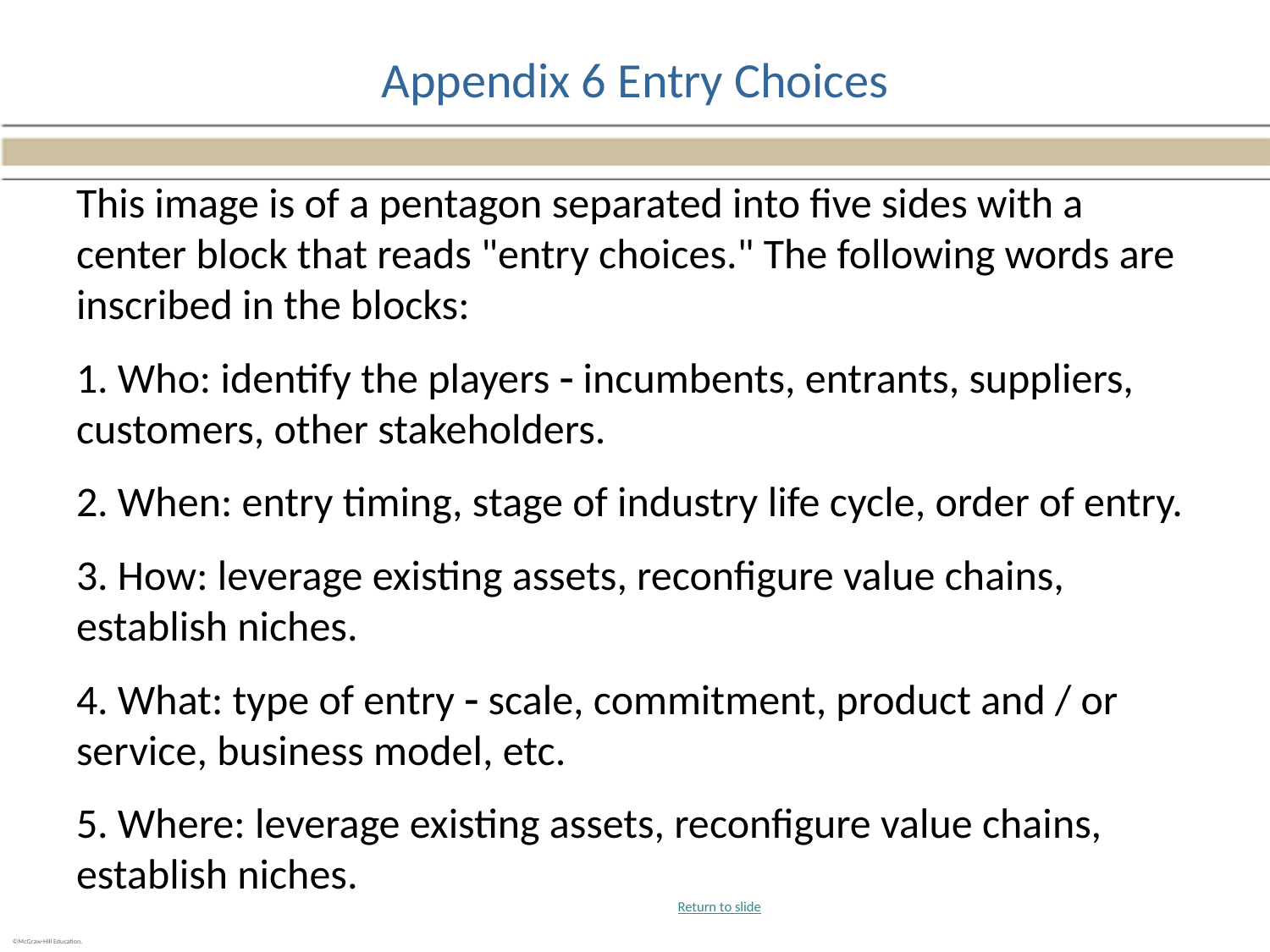

# Appendix 6 Entry Choices
This image is of a pentagon separated into five sides with a center block that reads "entry choices." The following words are inscribed in the blocks:
1. Who: identify the players − incumbents, entrants, suppliers, customers, other stakeholders.
2. When: entry timing, stage of industry life cycle, order of entry.
3. How: leverage existing assets, reconfigure value chains, establish niches.
4. What: type of entry − scale, commitment, product and / or service, business model, etc.
5. Where: leverage existing assets, reconfigure value chains, establish niches.
Return to slide